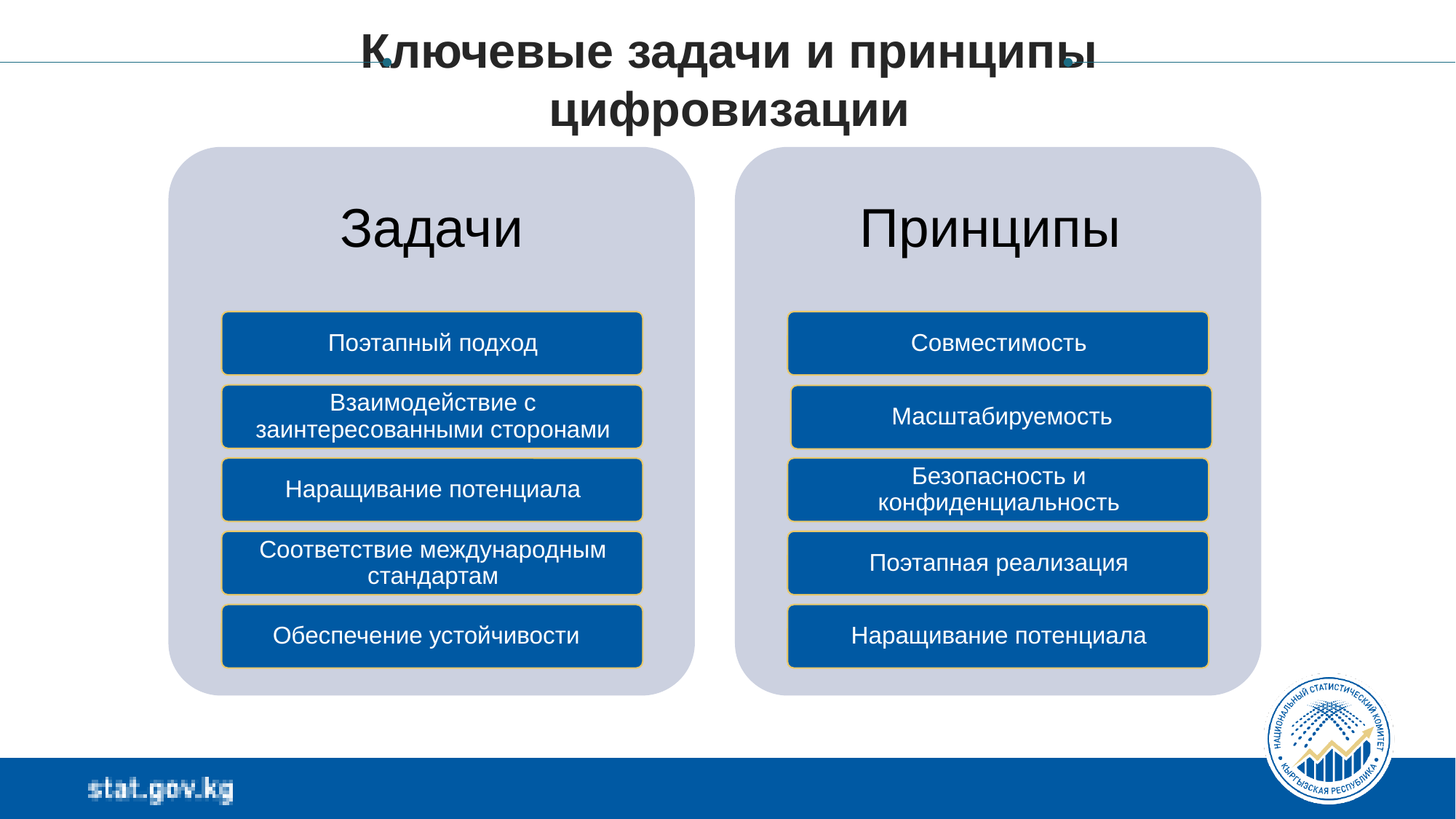

Ключевые задачи и принципы
цифровизации
Задачи
Поэтапный подход
Взаимодействие с заинтересованными сторонами
Наращивание потенциала
Соответствие международным стандартам
Обеспечение устойчивости
Принципы
Совместимость
Масштабируемость
Безопасность и конфиденциальность
Поэтапная реализация
Наращивание потенциала